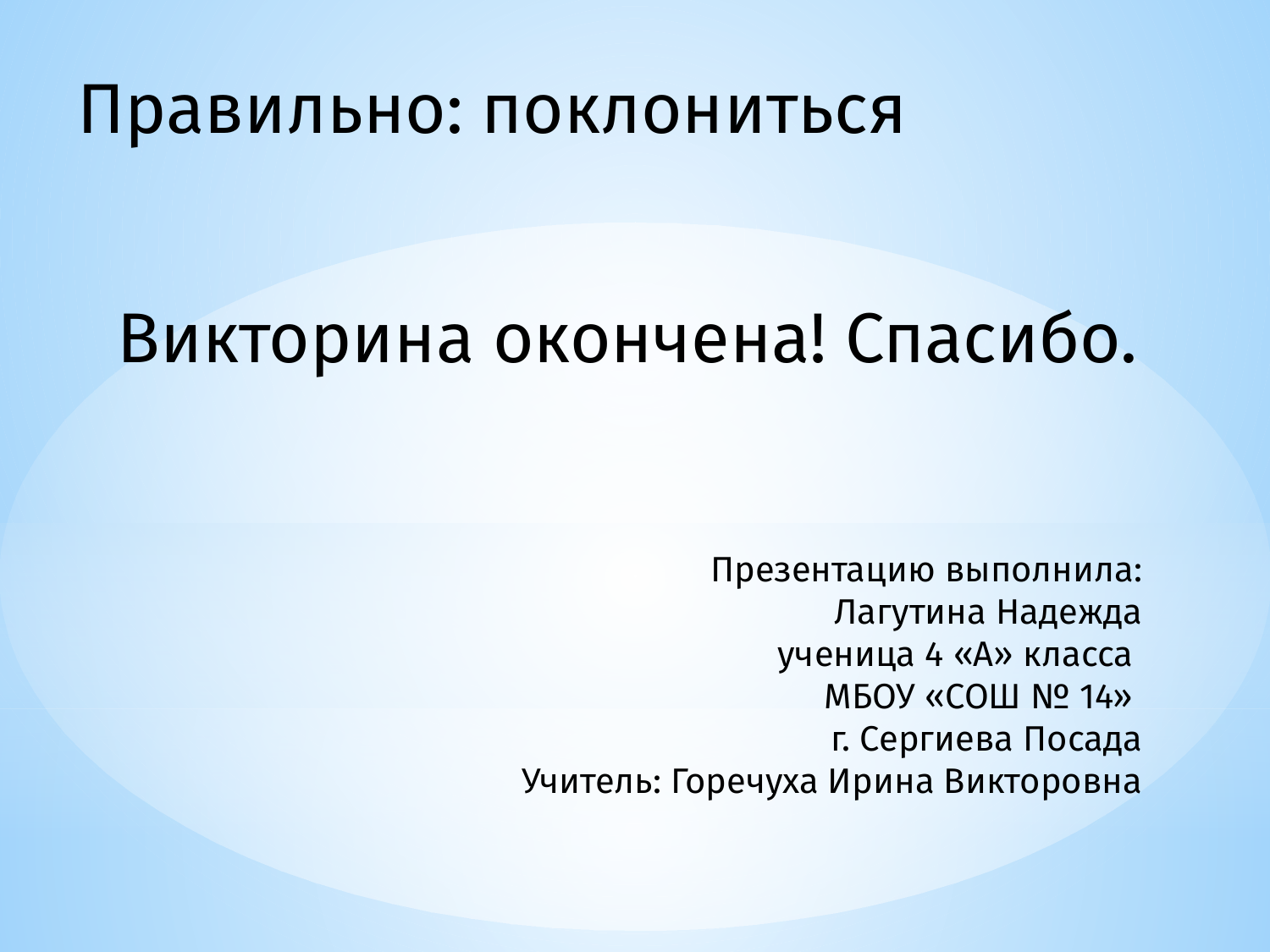

Правильно: поклониться
Викторина окончена! Спасибо.

Презентацию выполнила:
 Лагутина Надежда
 ученица 4 «А» класса
МБОУ «СОШ № 14»
г. Сергиева Посада
Учитель: Горечуха Ирина Викторовна